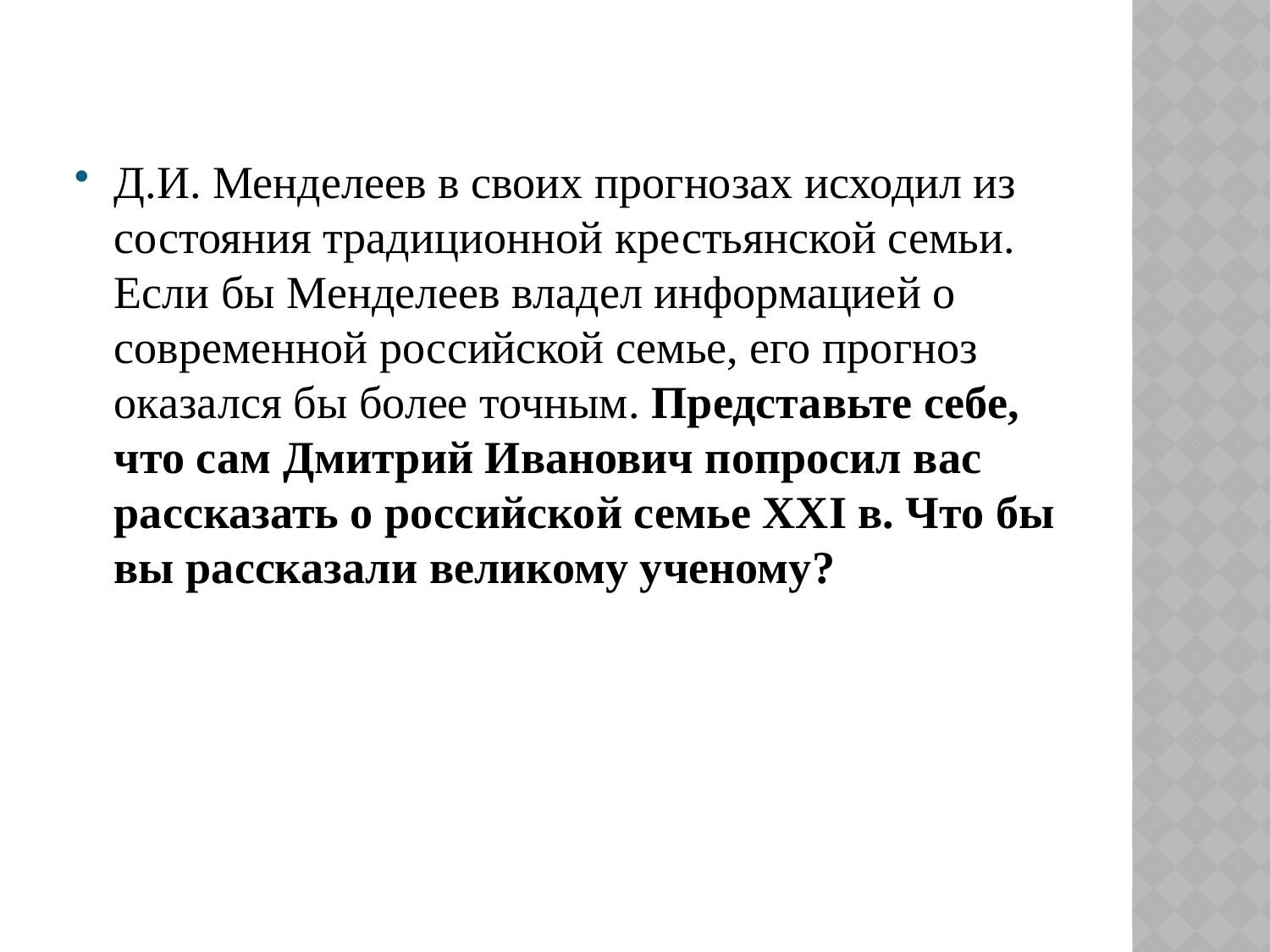

Д.И. Менделеев в своих прогнозах исходил из состояния традиционной крестьянской семьи. Если бы Менделеев владел информацией о современной российской семье, его прогноз оказался бы более точным. Представьте себе, что сам Дмитрий Иванович попросил вас рассказать о российской семье XXI в. Что бы вы рассказали великому ученому?